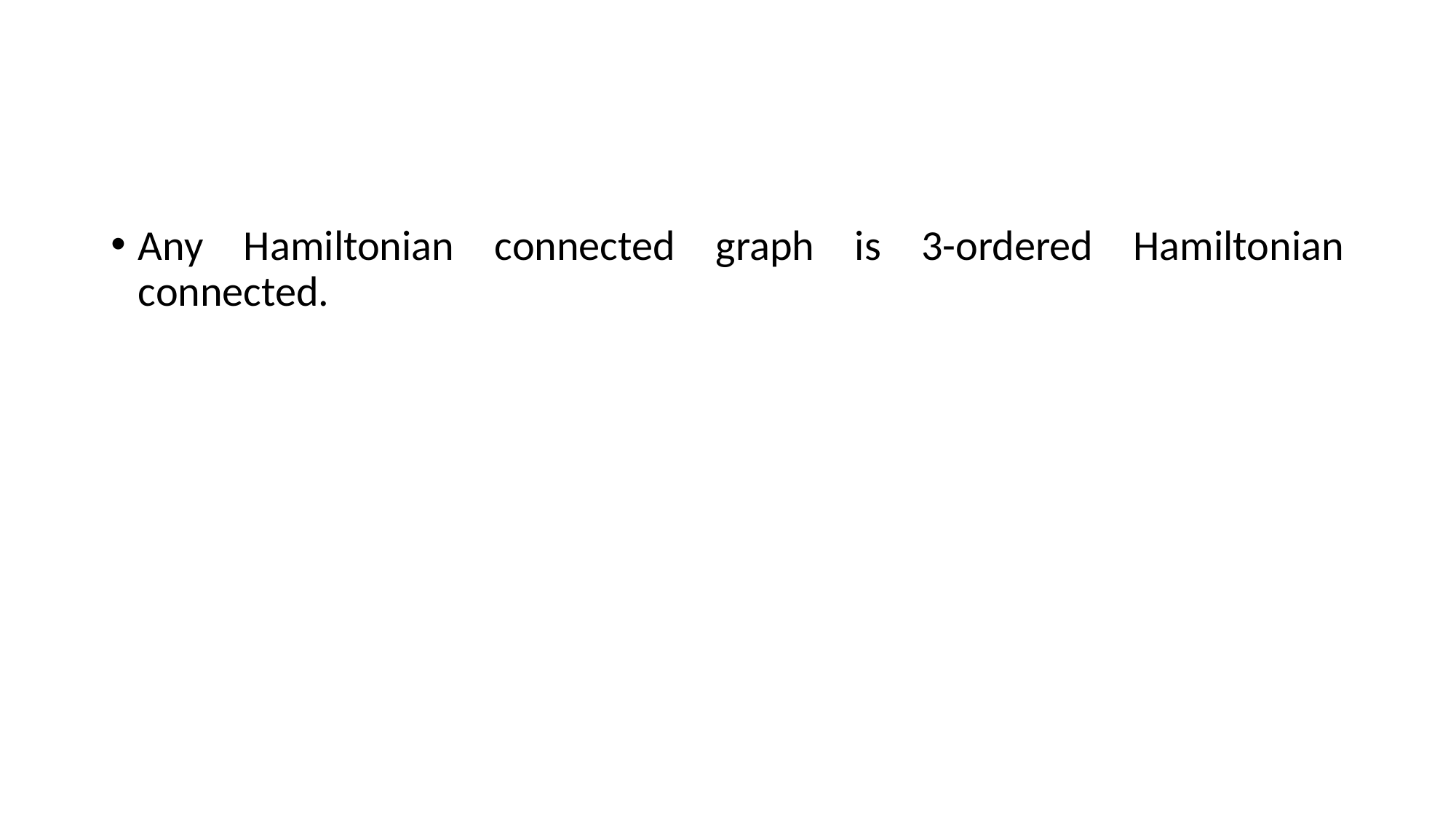

#
Any Hamiltonian connected graph is 3-ordered Hamiltonian connected.